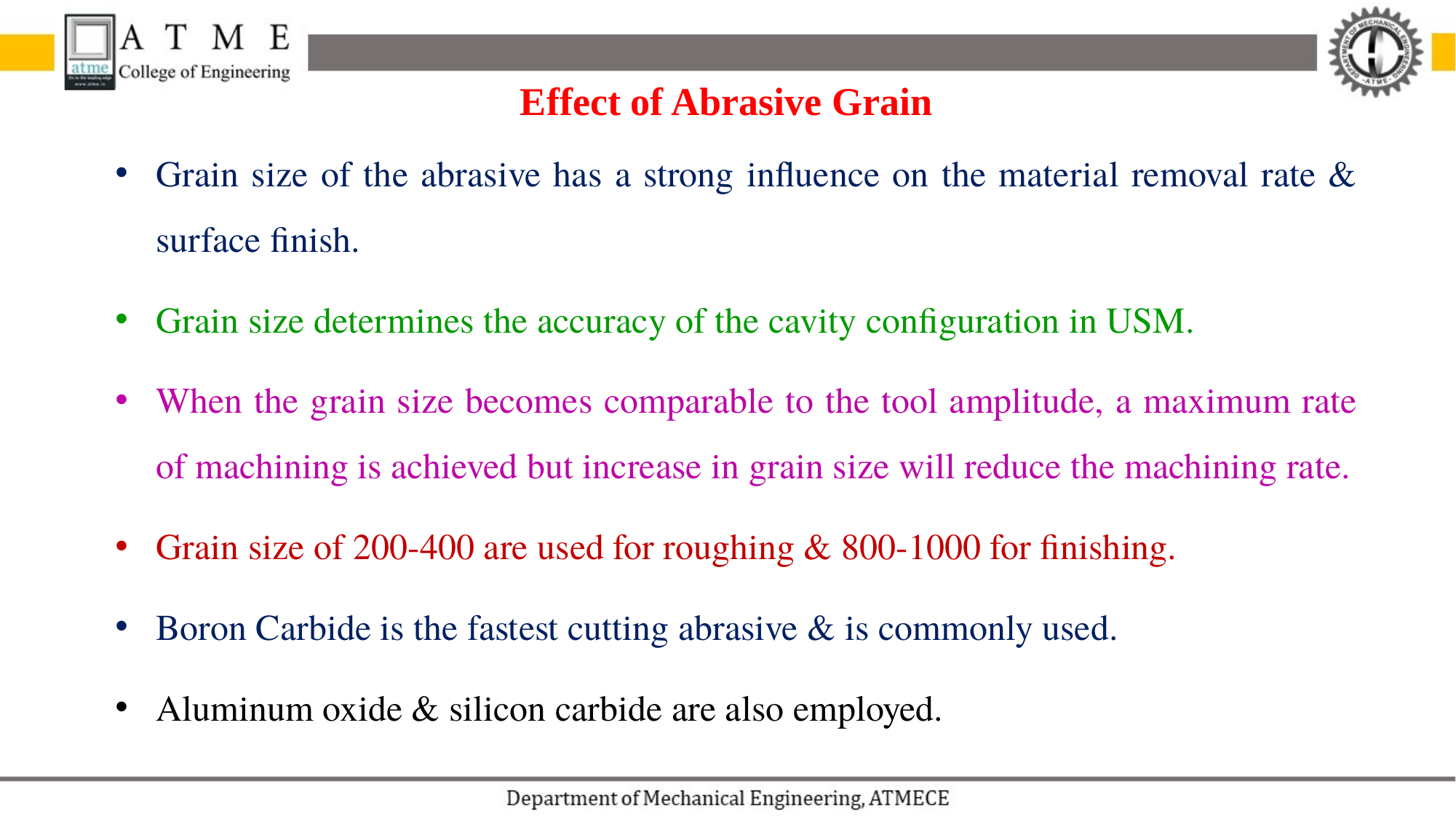

Effect of Abrasive Grain
Grain size of the abrasive has a strong influence on the material removal rate & surface finish.
Grain size determines the accuracy of the cavity configuration in USM.
When the grain size becomes comparable to the tool amplitude, a maximum rate of machining is achieved but increase in grain size will reduce the machining rate.
Grain size of 200-400 are used for roughing & 800-1000 for finishing.
Boron Carbide is the fastest cutting abrasive & is commonly used.
Aluminum oxide & silicon carbide are also employed.